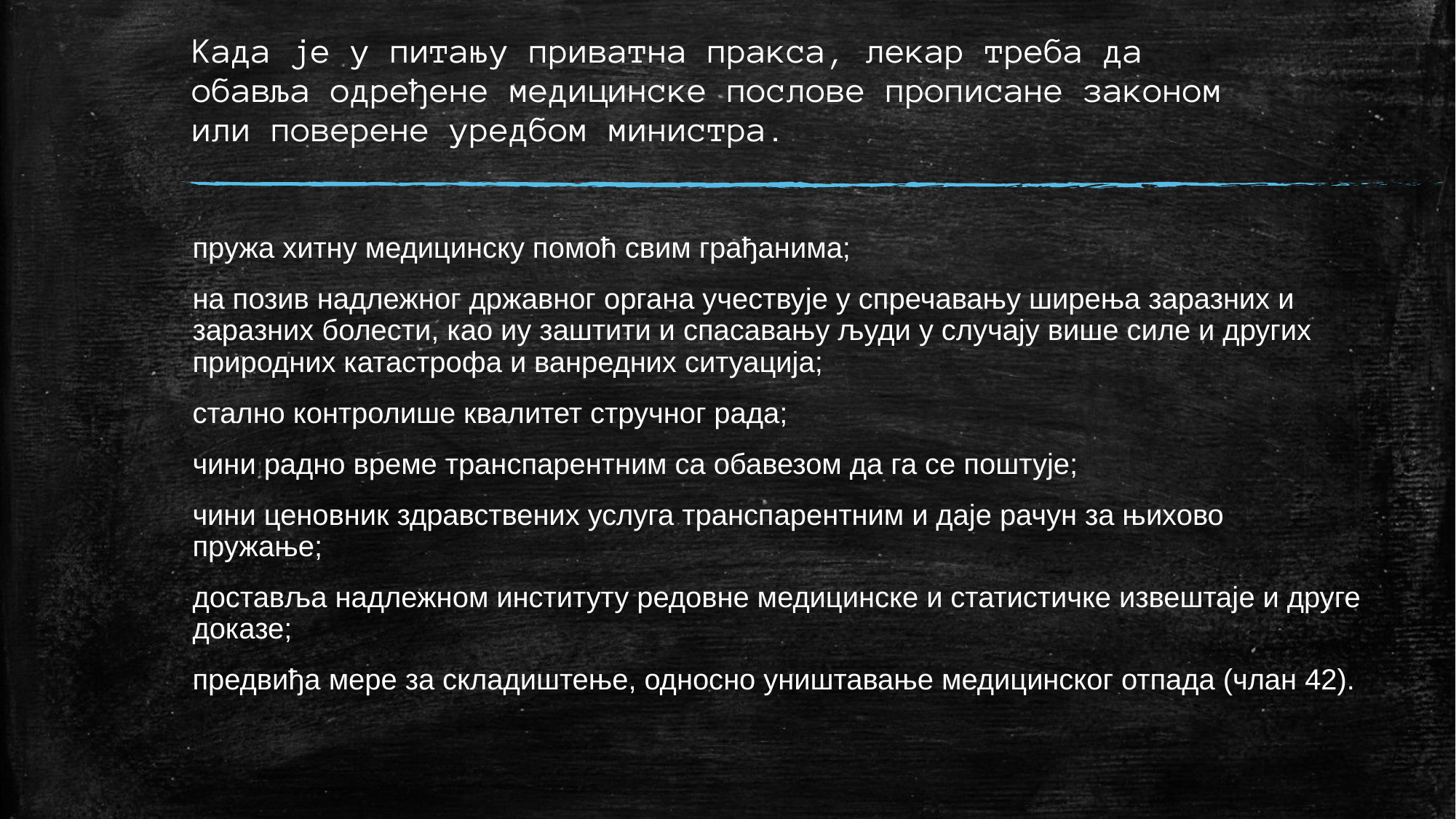

# Када је у питању приватна пракса, лекар треба да обавља одређене медицинске послове прописане законом или поверене уредбом министра.
пружа хитну медицинску помоћ свим грађанима;
на позив надлежног државног органа учествује у спречавању ширења заразних и заразних болести, као иу заштити и спасавању људи у случају више силе и других природних катастрофа и ванредних ситуација;
стално контролише квалитет стручног рада;
чини радно време транспарентним са обавезом да га се поштује;
чини ценовник здравствених услуга транспарентним и даје рачун за њихово пружање;
доставља надлежном институту редовне медицинске и статистичке извештаје и друге доказе;
предвиђа мере за складиштење, односно уништавање медицинског отпада (члан 42).